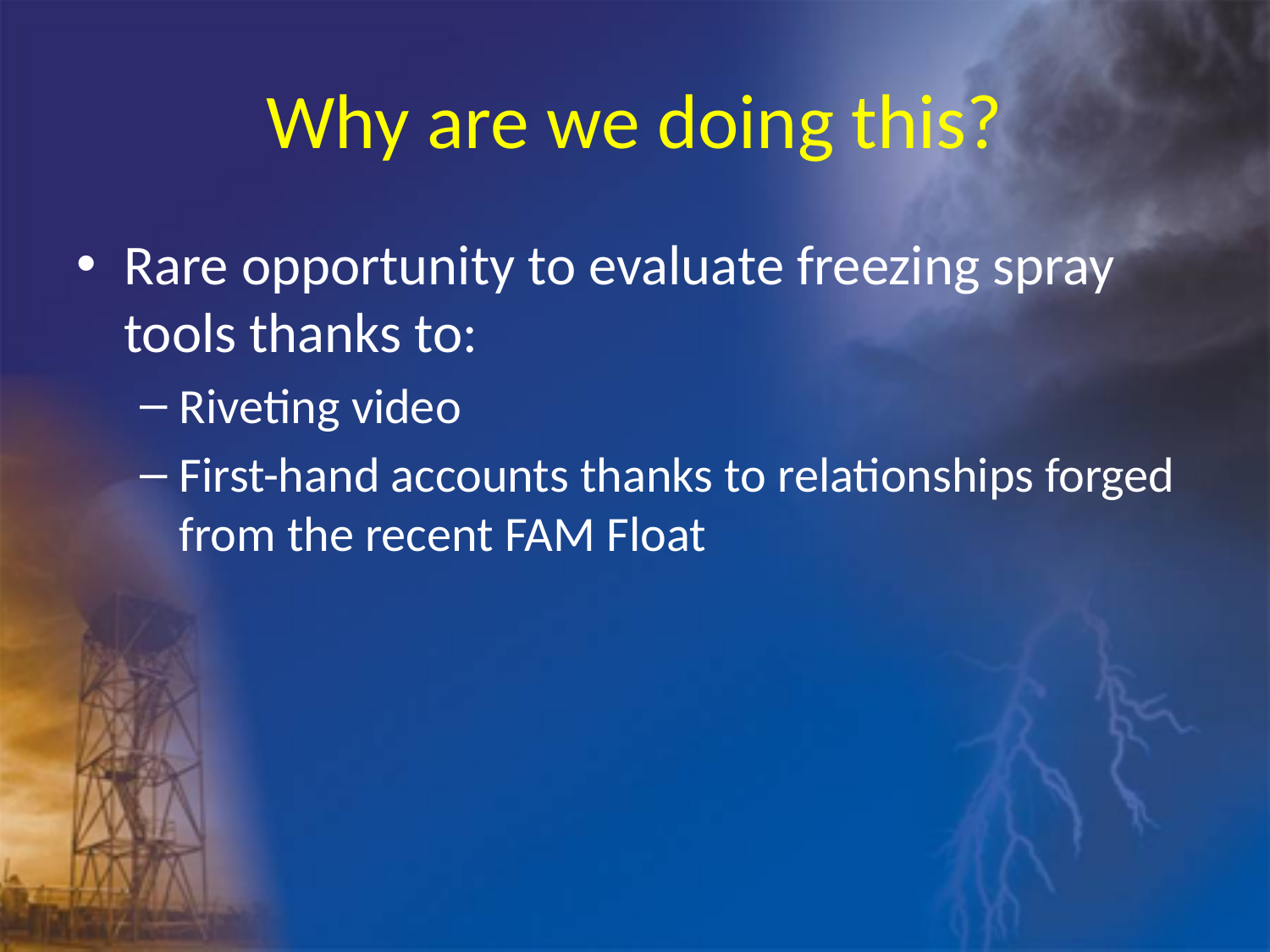

# Why are we doing this?
Rare opportunity to evaluate freezing spray tools thanks to:
Riveting video
First-hand accounts thanks to relationships forged from the recent FAM Float